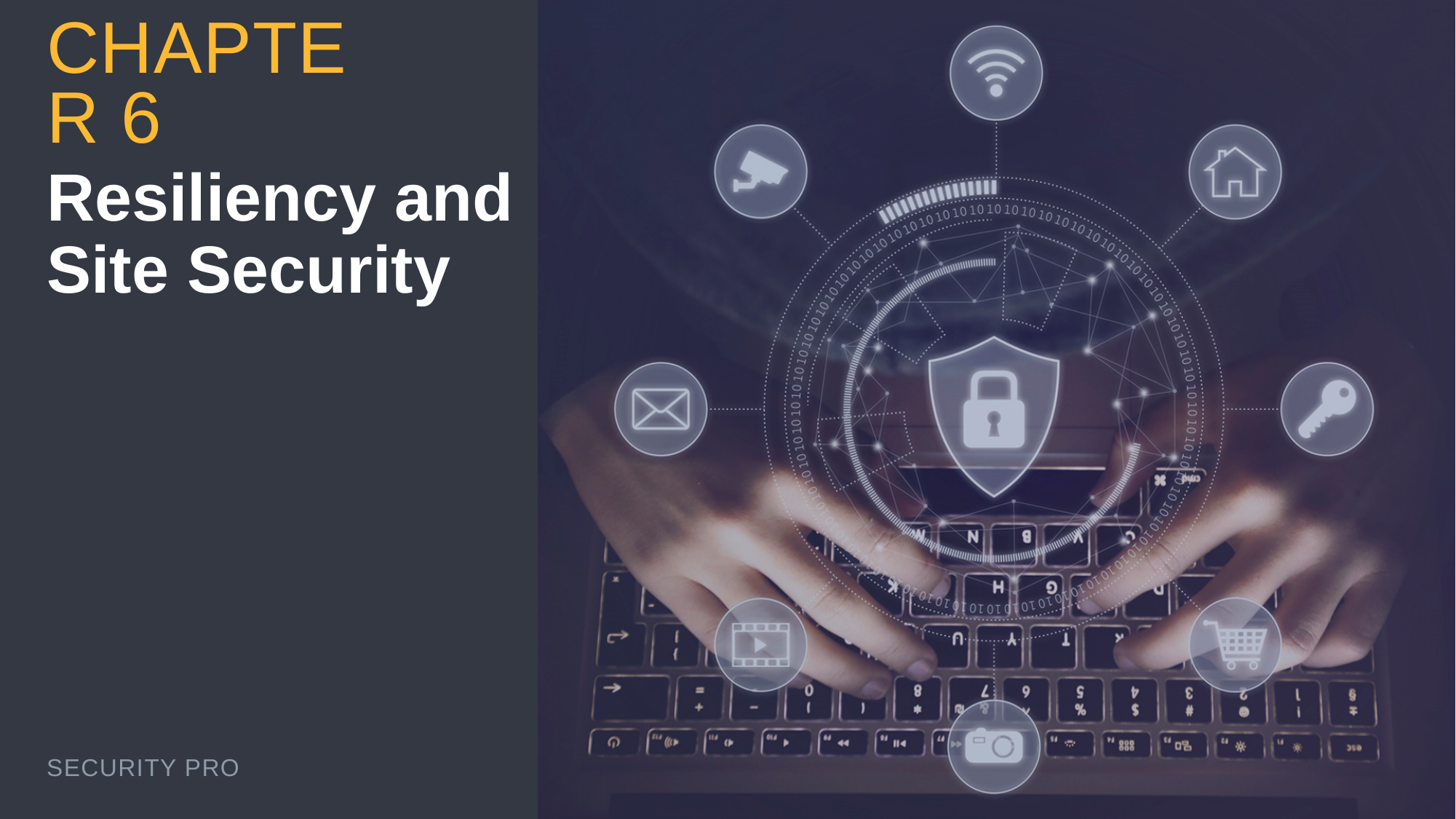

Chapter 6
# Resiliency and Site Security
Security Pro